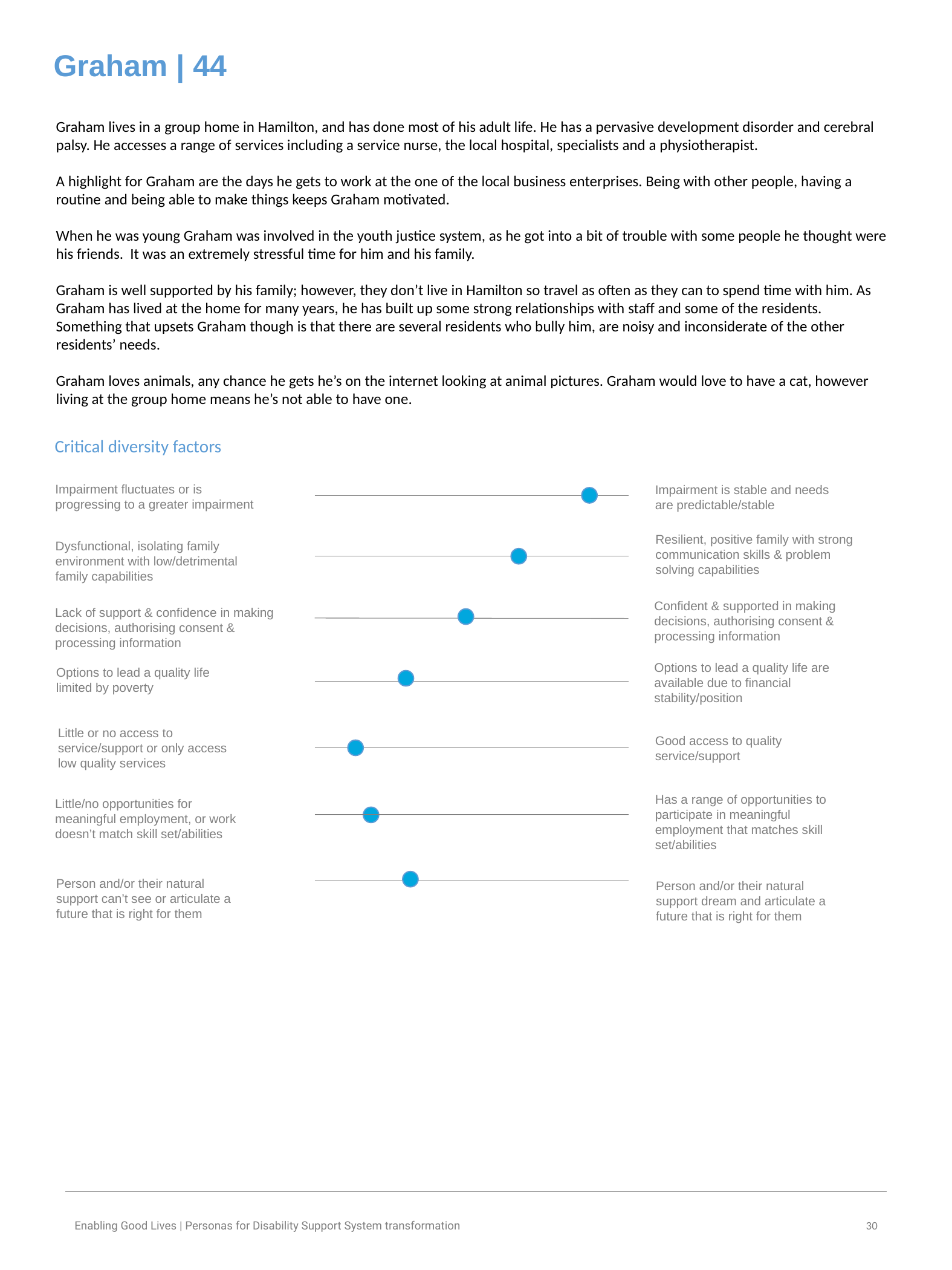

Graham | 44
Graham lives in a group home in Hamilton, and has done most of his adult life. He has a pervasive development disorder and cerebral palsy. He accesses a range of services including a service nurse, the local hospital, specialists and a physiotherapist.

A highlight for Graham are the days he gets to work at the one of the local business enterprises. Being with other people, having a routine and being able to make things keeps Graham motivated.

When he was young Graham was involved in the youth justice system, as he got into a bit of trouble with some people he thought were his friends.  It was an extremely stressful time for him and his family.

Graham is well supported by his family; however, they don’t live in Hamilton so travel as often as they can to spend time with him. As Graham has lived at the home for many years, he has built up some strong relationships with staff and some of the residents. Something that upsets Graham though is that there are several residents who bully him, are noisy and inconsiderate of the other residents’ needs.

Graham loves animals, any chance he gets he’s on the internet looking at animal pictures. Graham would love to have a cat, however living at the group home means he’s not able to have one.
Critical diversity factors
Impairment fluctuates or is progressing to a greater impairment
Impairment is stable and needs are predictable/stable

Resilient, positive family with strong communication skills & problem
solving capabilities
Dysfunctional, isolating family environment with low/detrimental
family capabilities

Confident & supported in making decisions, authorising consent & processing information
Lack of support & confidence in making decisions, authorising consent & processing information

Options to lead a quality life are available due to financial stability/position
Options to lead a quality life
limited by poverty

Little or no access to service/support or only access
low quality services
Good access to quality service/support

Has a range of opportunities to participate in meaningful
employment that matches skill set/abilities
Little/no opportunities for meaningful employment, or work doesn’t match skill set/abilities

Person and/or their natural support can’t see or articulate a future that is right for them

Person and/or their natural support dream and articulate a future that is right for them

30
Enabling Good Lives | Personas for Disability Support System transformation